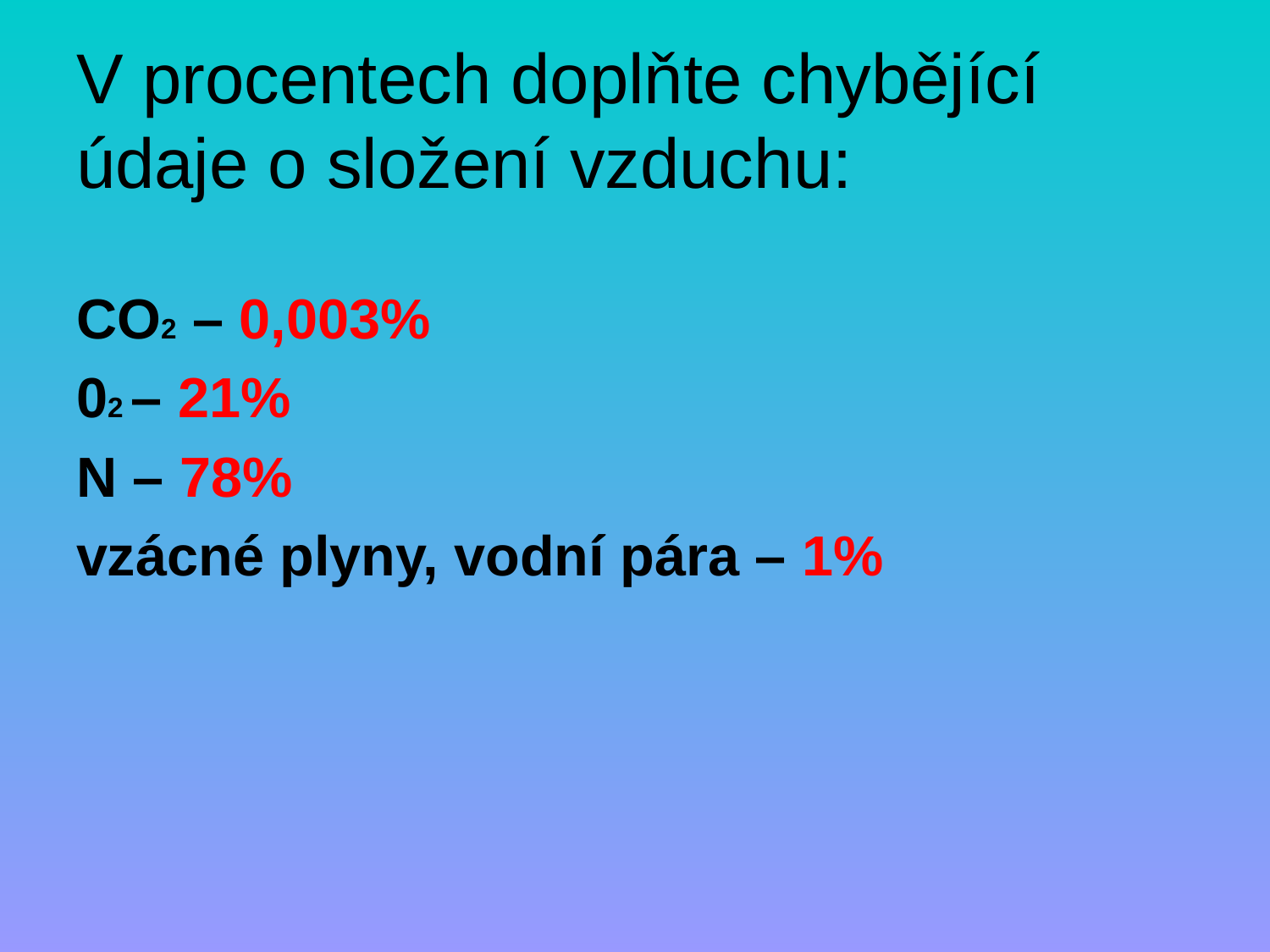

# V procentech doplňte chybějící údaje o složení vzduchu:
CO2 – 0,003%
02 – 21%
N – 78%
vzácné plyny, vodní pára – 1%